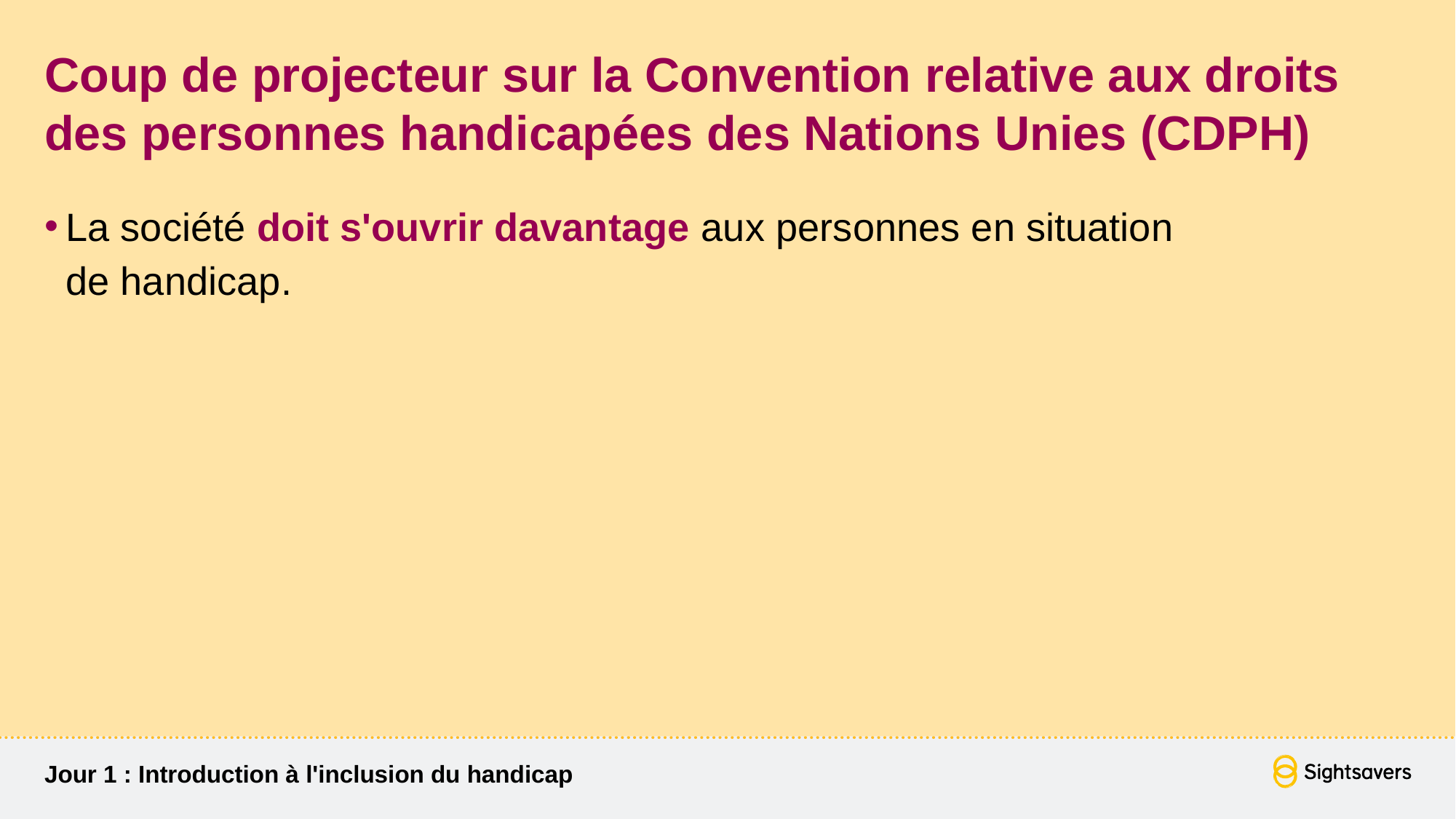

# Coup de projecteur sur la Convention relative aux droits des personnes handicapées des Nations Unies (CDPH)
La société doit s'ouvrir davantage aux personnes en situation de handicap.
Jour 1 : Introduction à l'inclusion du handicap